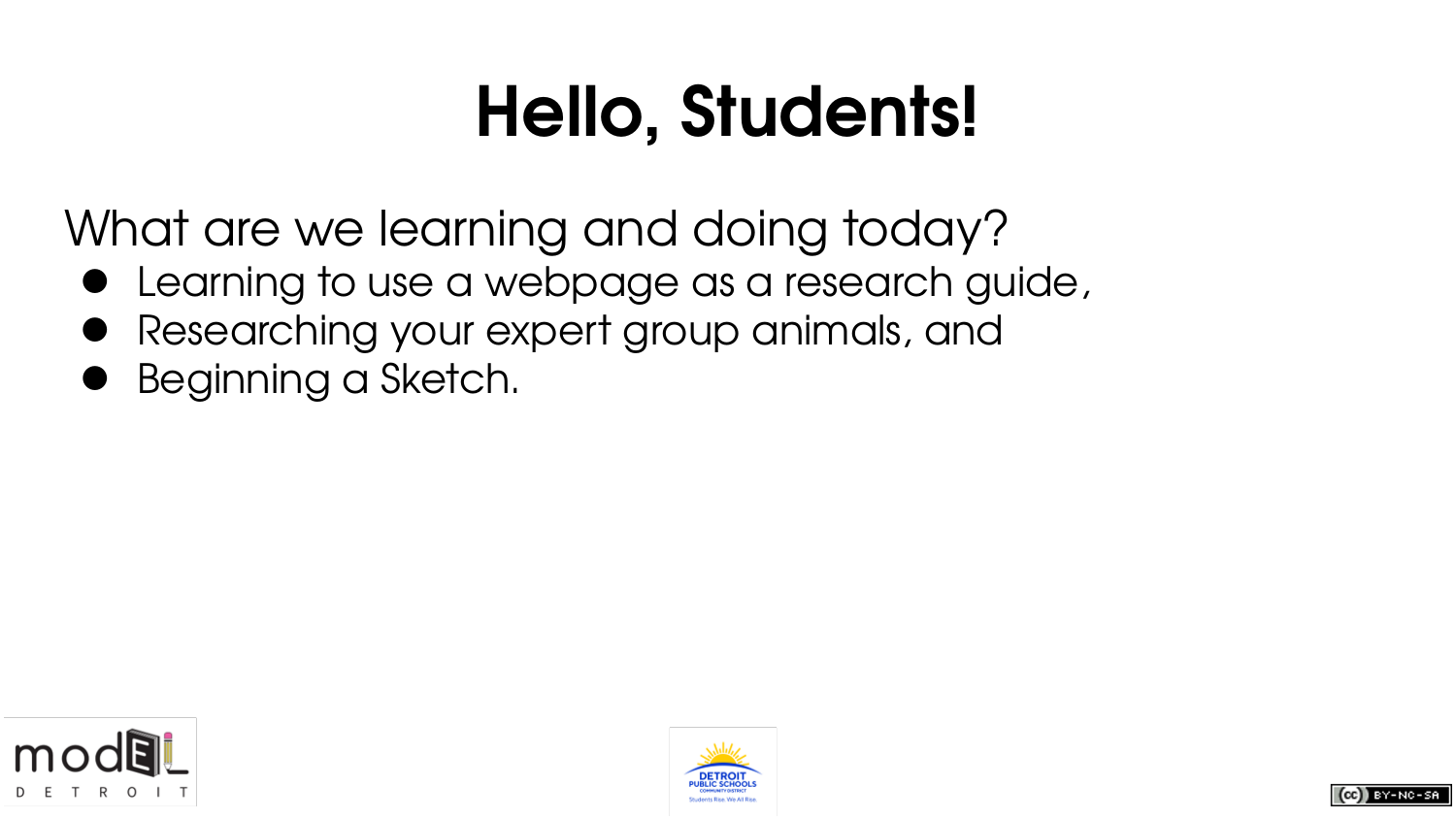

# Hello, Students!
What are we learning and doing today?
Learning to use a webpage as a research guide,
Researching your expert group animals, and
Beginning a Sketch.